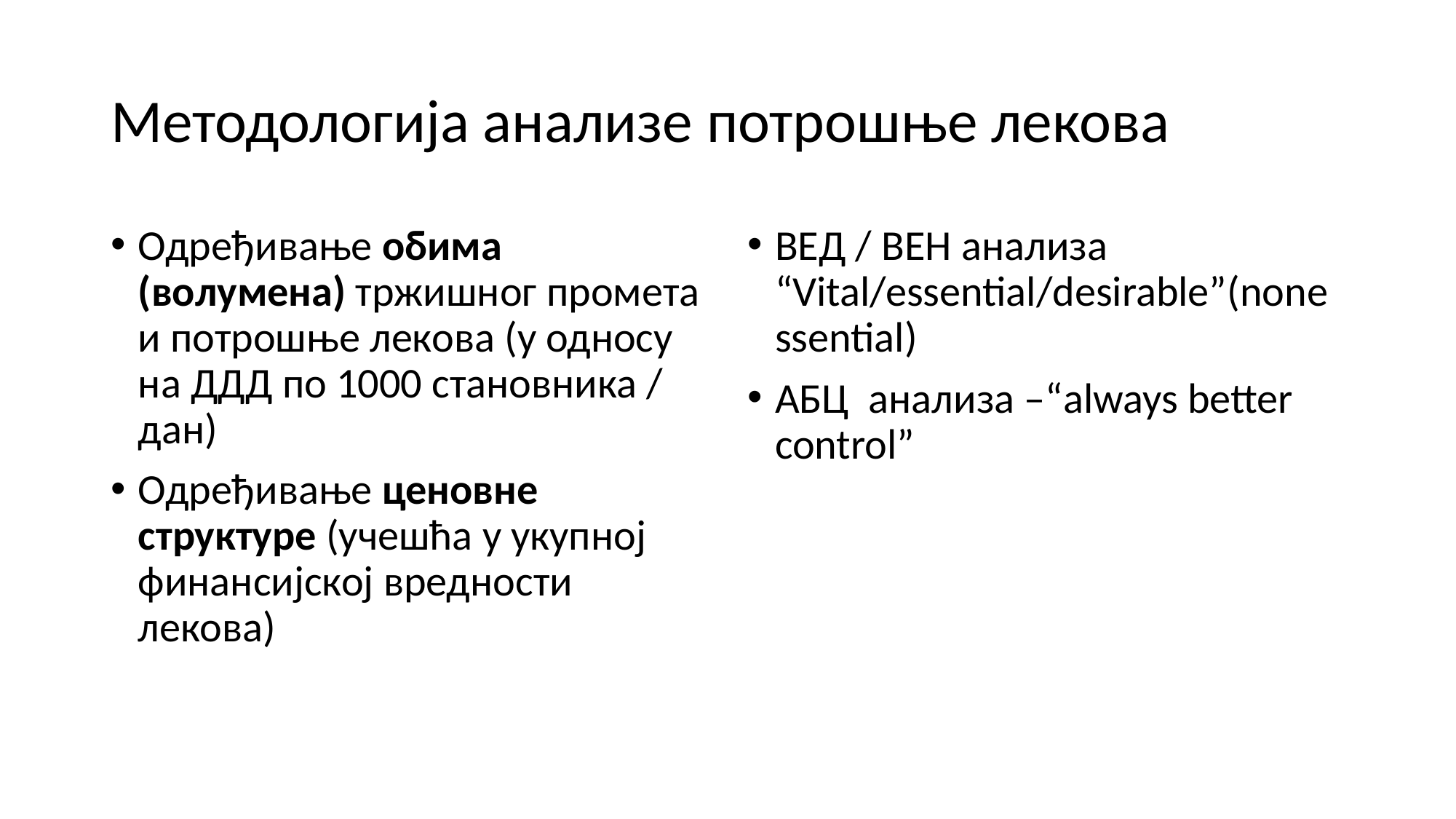

# Методологија анализе потрошње лекова
Одређивање обима (волумена) тржишног промета и потрошње лекова (у односу на ДДД по 1000 становника / дан)
Одређивање ценовне структуре (учешћа у укупној финансијској вредности лекова)

ВЕД / ВЕН анализа “Vital/essential/desirable”(nonessential)
АБЦ  анализа –“always better control”